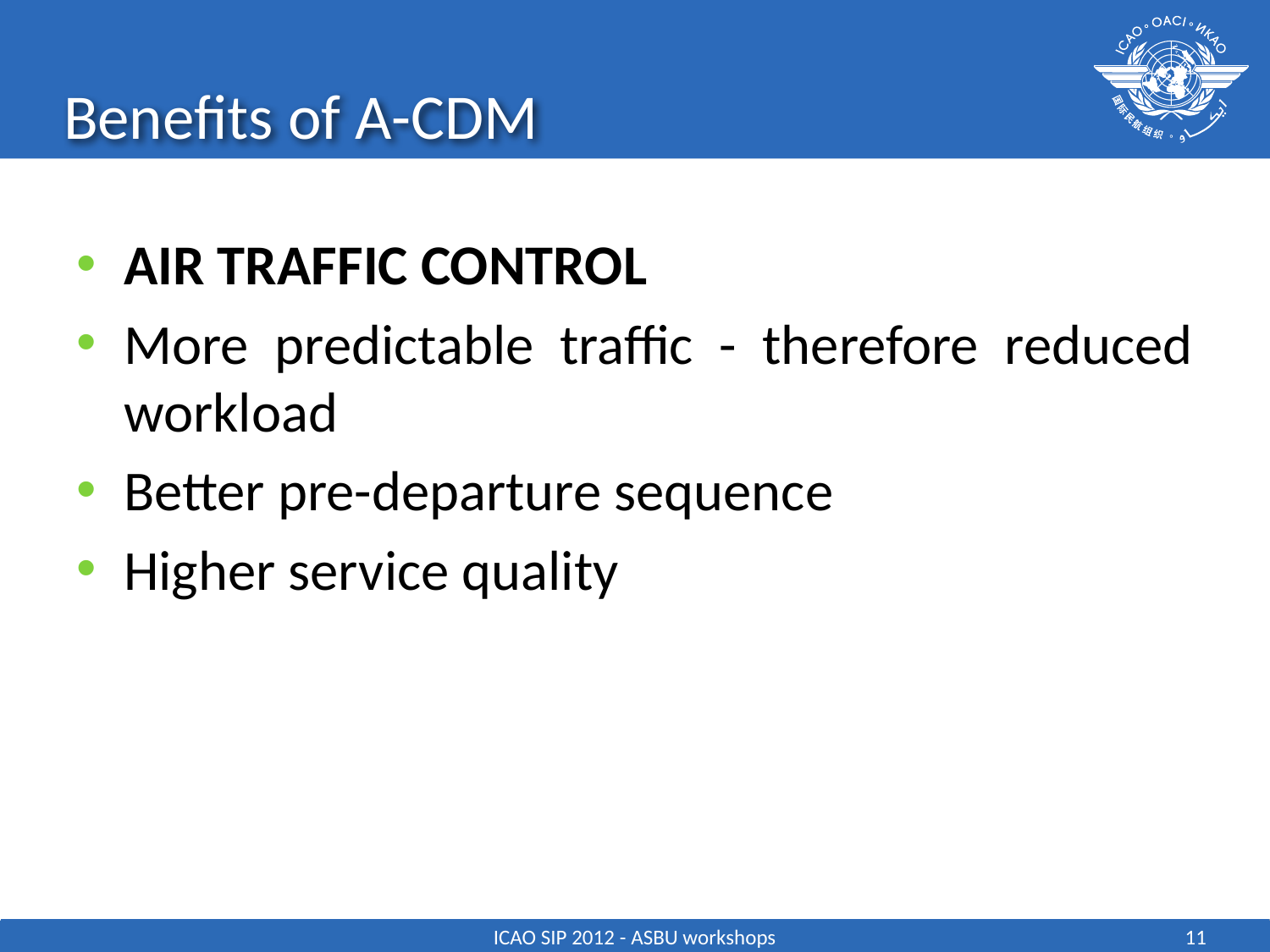

# Benefits of A-CDM
AIR TRAFFIC CONTROL
More predictable traffic - therefore reduced workload
Better pre-departure sequence
Higher service quality
ICAO SIP 2012 - ASBU workshops
11